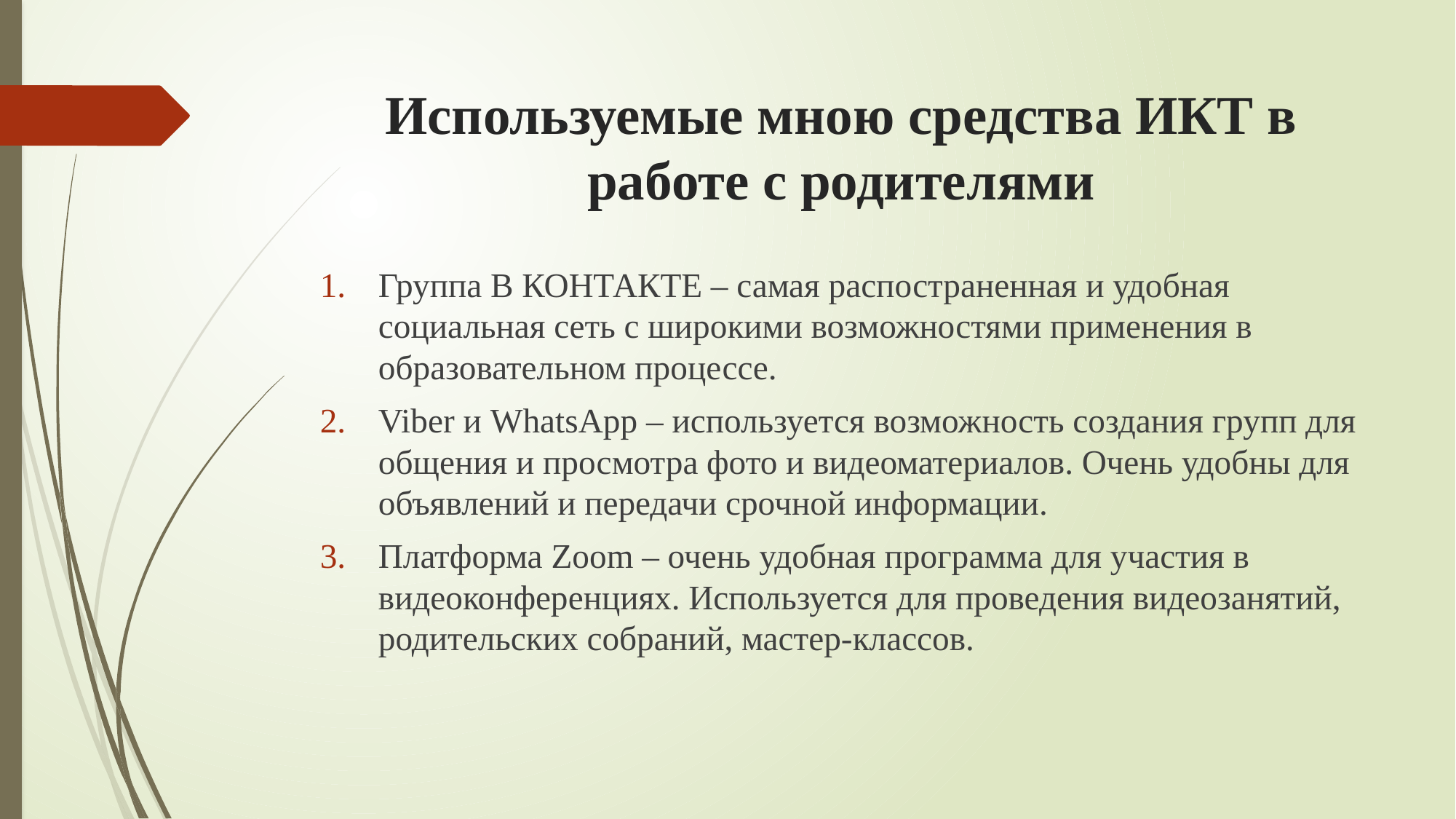

# Используемые мною средства ИКТ в работе с родителями

Группа В КОНТАКТЕ – самая распостраненная и удобная социальная сеть с широкими возможностями применения в образовательном процессе.
Viber и WhatsApp – используется возможность создания групп для общения и просмотра фото и видеоматериалов. Очень удобны для объявлений и передачи срочной информации.
Платформа Zoom – очень удобная программа для участия в видеоконференциях. Используется для проведения видеозанятий, родительских собраний, мастер-классов.